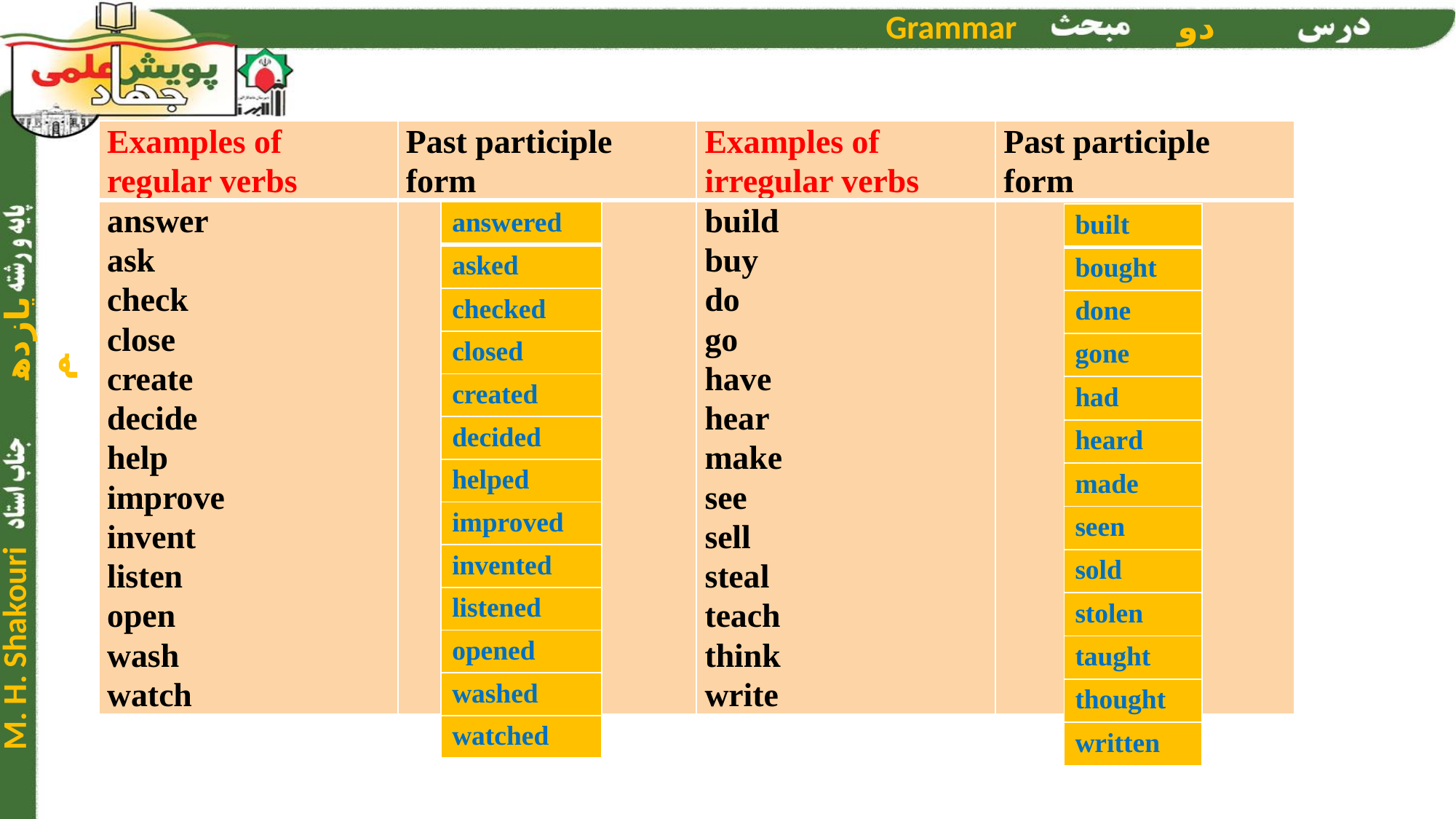

| Examples of regular verbs | Past participle form | Examples of irregular verbs | Past participle form |
| --- | --- | --- | --- |
| answer ask check close create decide help improve invent listen open wash watch | ---- ---- ---- ---- ---- ---- ---- ---- ---- ---- ---- ---- ---- | build buy do go have hear make see sell steal teach think write | ---- ---- ---- ---- ---- ---- ---- ---- ---- ---- ---- ---- ---- |
| answered |
| --- |
| asked |
| checked |
| closed |
| created |
| decided |
| helped |
| improved |
| invented |
| listened |
| opened |
| washed |
| watched |
| built |
| --- |
| bought |
| done |
| gone |
| had |
| heard |
| made |
| seen |
| sold |
| stolen |
| taught |
| thought |
| written |